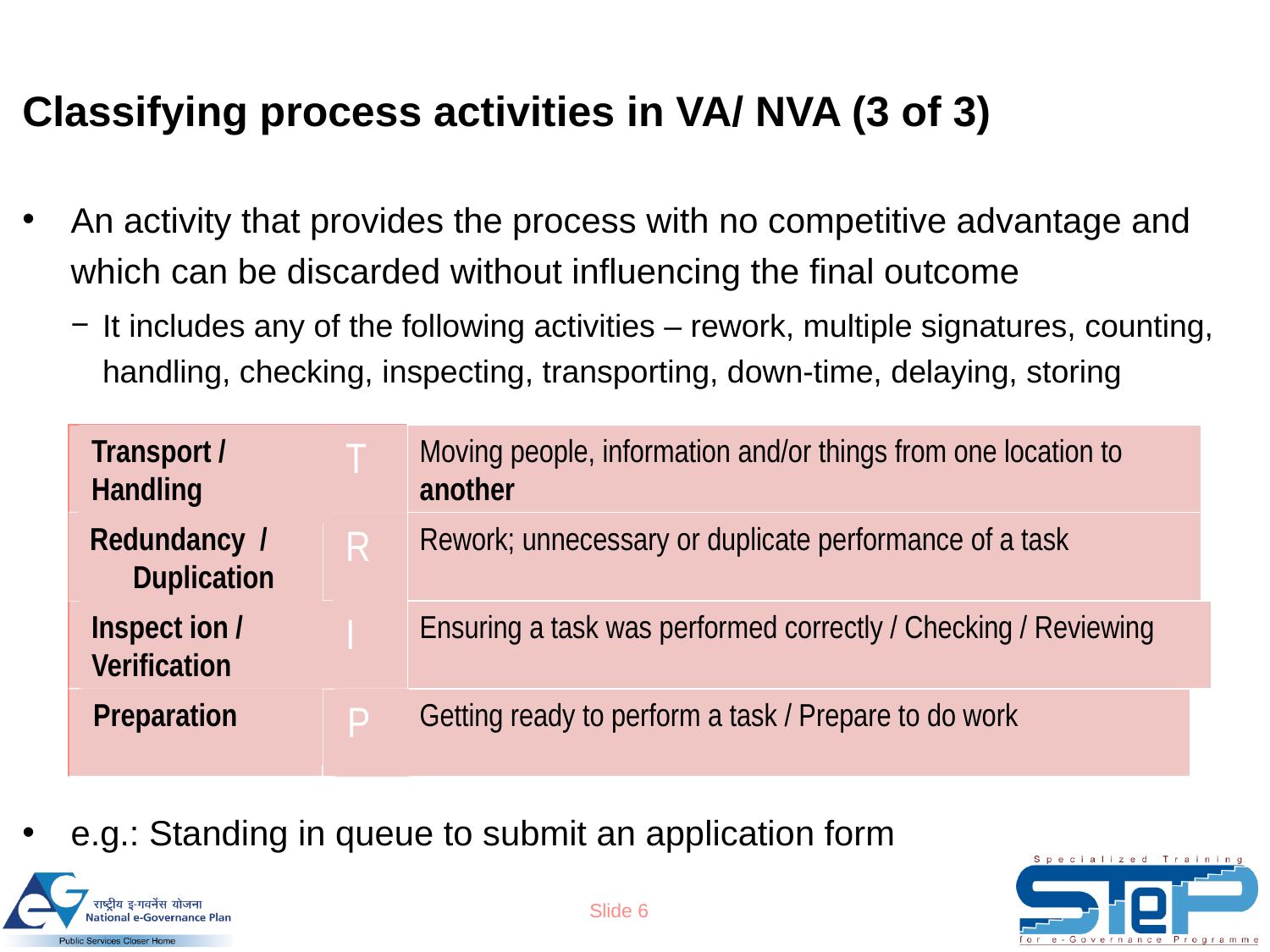

# Classifying process activities in VA/ NVA (3 of 3)
An activity that provides the process with no competitive advantage and which can be discarded without influencing the final outcome
It includes any of the following activities – rework, multiple signatures, counting, handling, checking, inspecting, transporting, down-time, delaying, storing

e.g.: Standing in queue to submit an application form

Transport / Handling

T
Moving people, information and/or things from one location to another

Redundancy  /           Duplication

R

Rework; unnecessary or duplicate performance of a task

Inspect ion / Verification
I
Ensuring a task was performed correctly / Checking / Reviewing

Preparation
P
Getting ready to perform a task / Prepare to do work